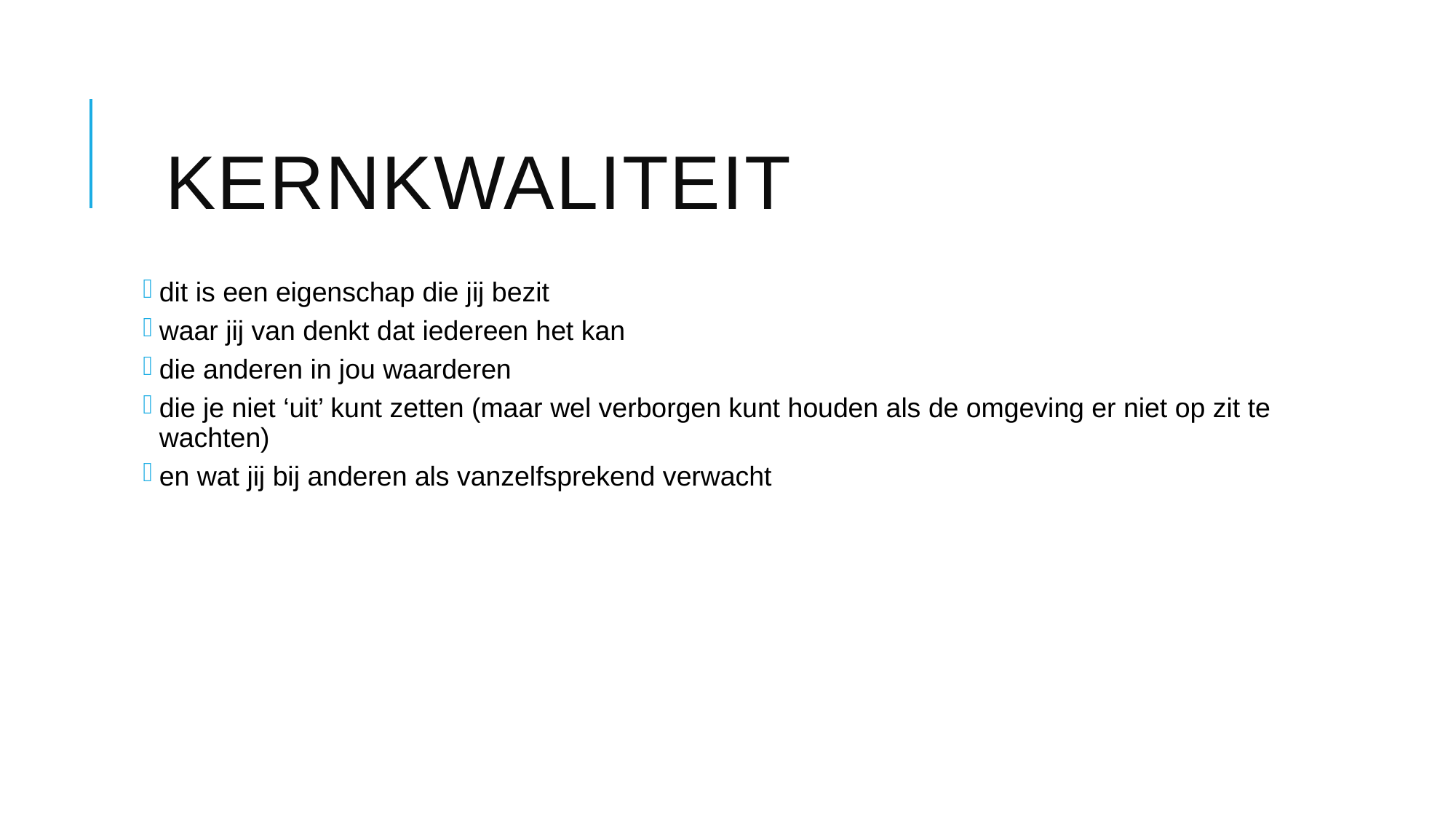

# Kernkwaliteit
dit is een eigenschap die jij bezit
waar jij van denkt dat iedereen het kan
die anderen in jou waarderen
die je niet ‘uit’ kunt zetten (maar wel verborgen kunt houden als de omgeving er niet op zit te wachten)
en wat jij bij anderen als vanzelfsprekend verwacht